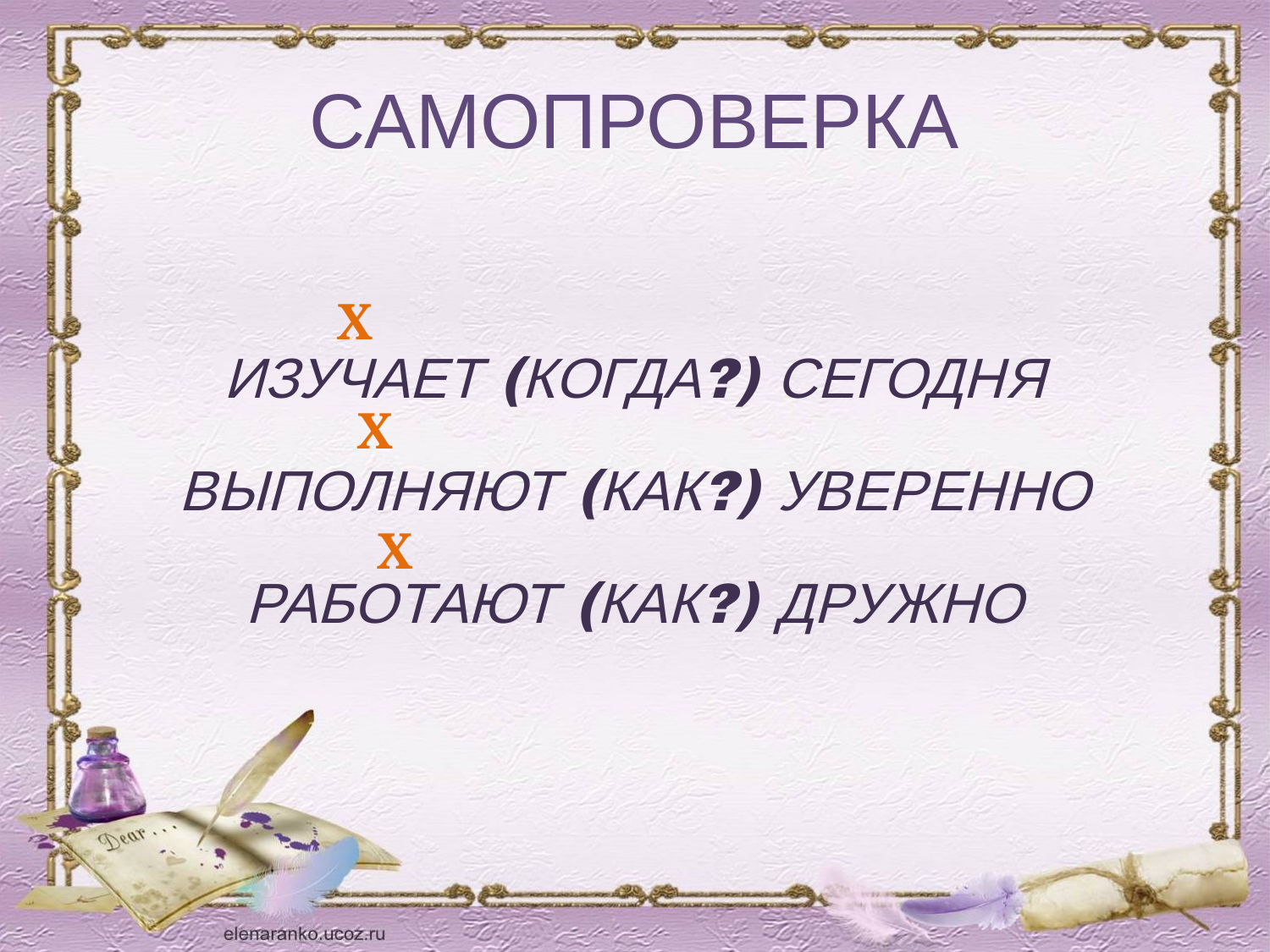

# САМОПРОВЕРКА

ИЗУЧАЕТ (КОГДА?) СЕГОДНЯ
ВЫПОЛНЯЮТ (КАК?) УВЕРЕННО
РАБОТАЮТ (КАК?) ДРУЖНО
Х
Х
Х